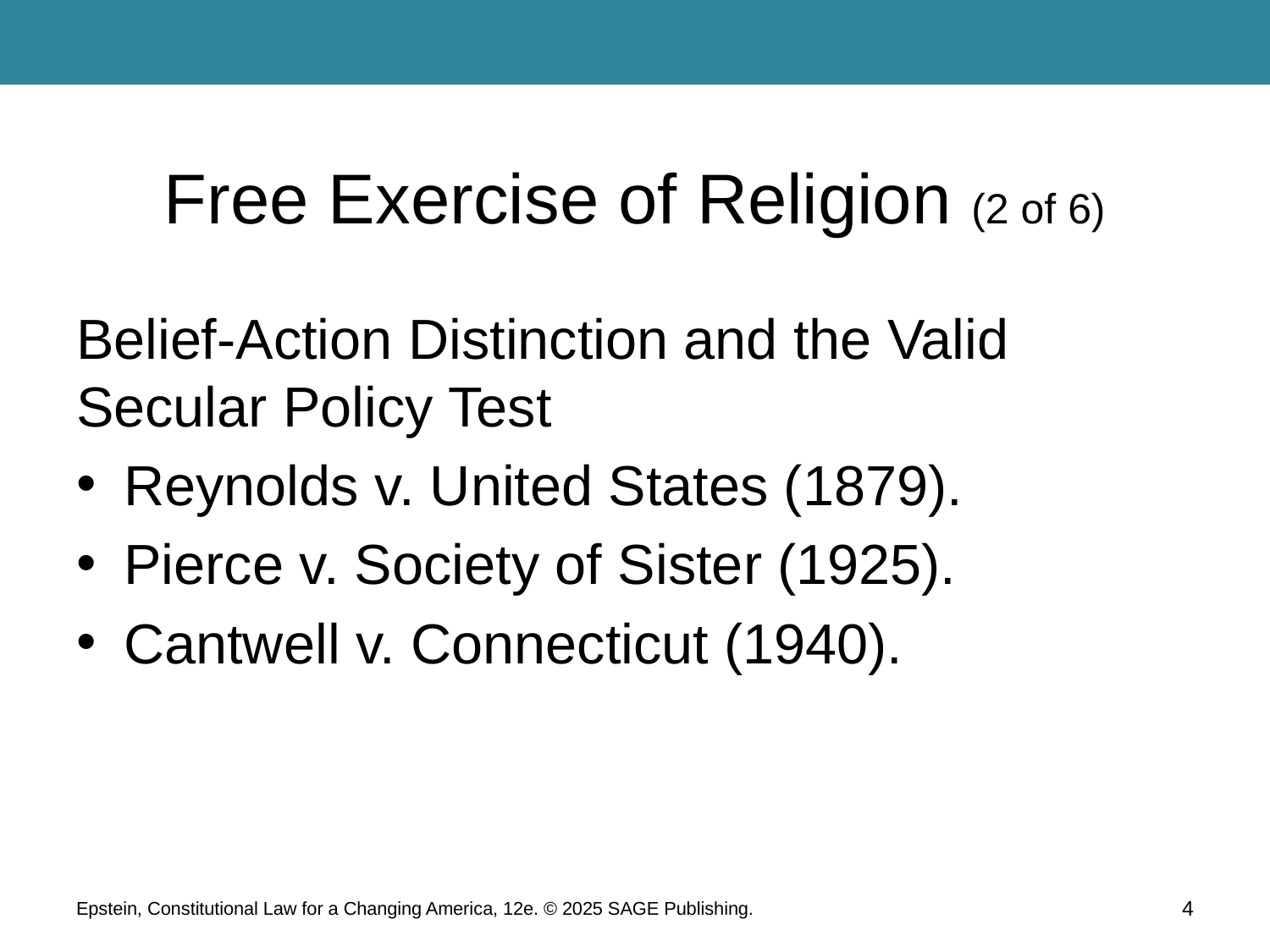

# Free Exercise of Religion (2 of 6)
Belief-Action Distinction and the Valid Secular Policy Test
Reynolds v. United States (1879).
Pierce v. Society of Sister (1925).
Cantwell v. Connecticut (1940).
Epstein, Constitutional Law for a Changing America, 12e. © 2025 SAGE Publishing.
4